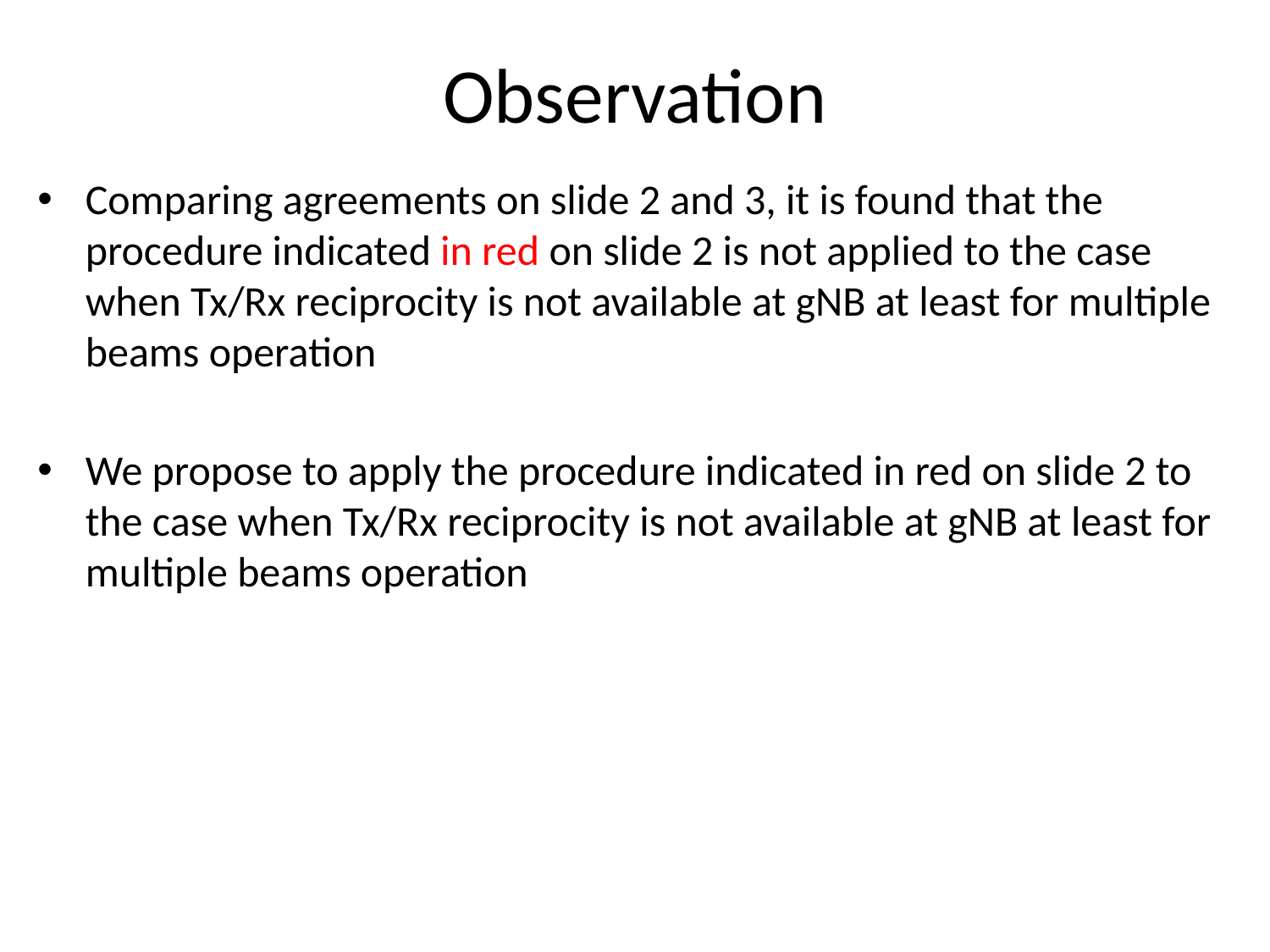

# Observation
Comparing agreements on slide 2 and 3, it is found that the procedure indicated in red on slide 2 is not applied to the case when Tx/Rx reciprocity is not available at gNB at least for multiple beams operation

We propose to apply the procedure indicated in red on slide 2 to the case when Tx/Rx reciprocity is not available at gNB at least for multiple beams operation